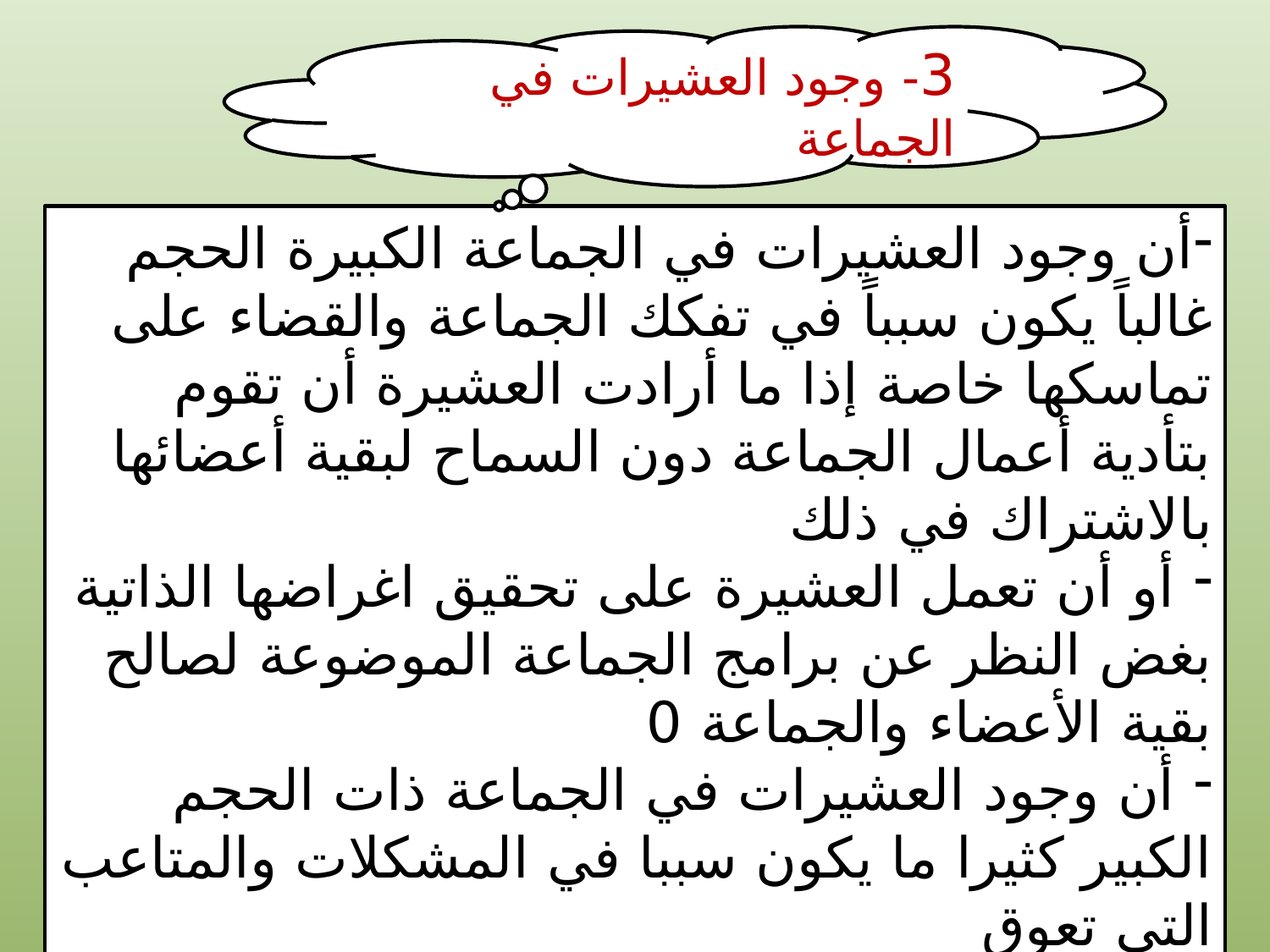

3- وجود العشيرات في الجماعة
أن وجود العشيرات في الجماعة الكبيرة الحجم غالباً يكون سبباً في تفكك الجماعة والقضاء على تماسكها خاصة إذا ما أرادت العشيرة أن تقوم بتأدية أعمال الجماعة دون السماح لبقية أعضائها بالاشتراك في ذلك
 أو أن تعمل العشيرة على تحقيق اغراضها الذاتية بغض النظر عن برامج الجماعة الموضوعة لصالح بقية الأعضاء والجماعة 0
 أن وجود العشيرات في الجماعة ذات الحجم الكبير كثيرا ما يكون سببا في المشكلات والمتاعب التي تعوق
 الأعضاء والجماعات على النمو والتقدم 0